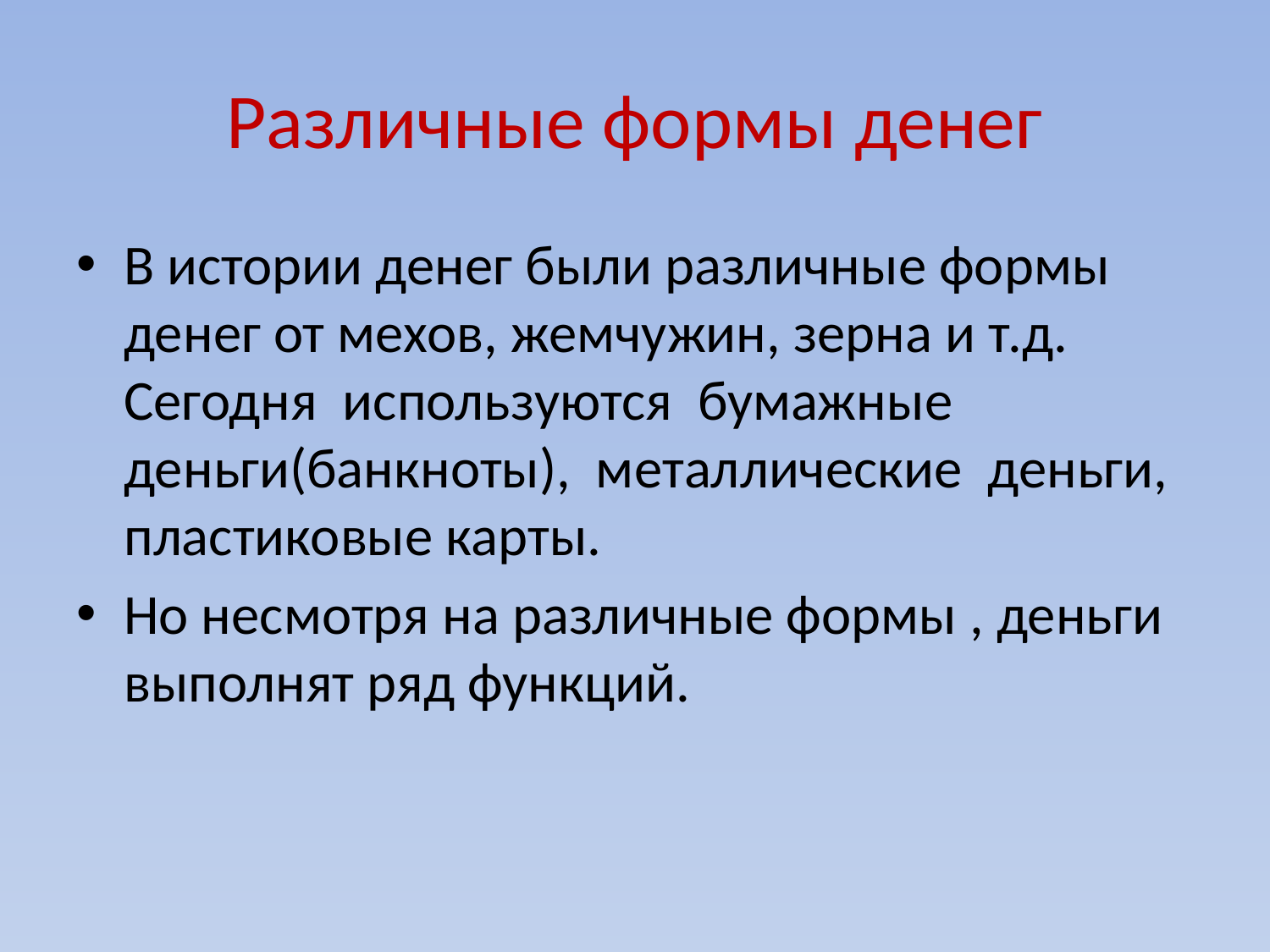

# Различные формы денег
В истории денег были различные формы денег от мехов, жемчужин, зерна и т.д. Сегодня  используются  бумажные деньги(банкноты),  металлические  деньги, пластиковые карты.
Но несмотря на различные формы , деньги выполнят ряд функций.